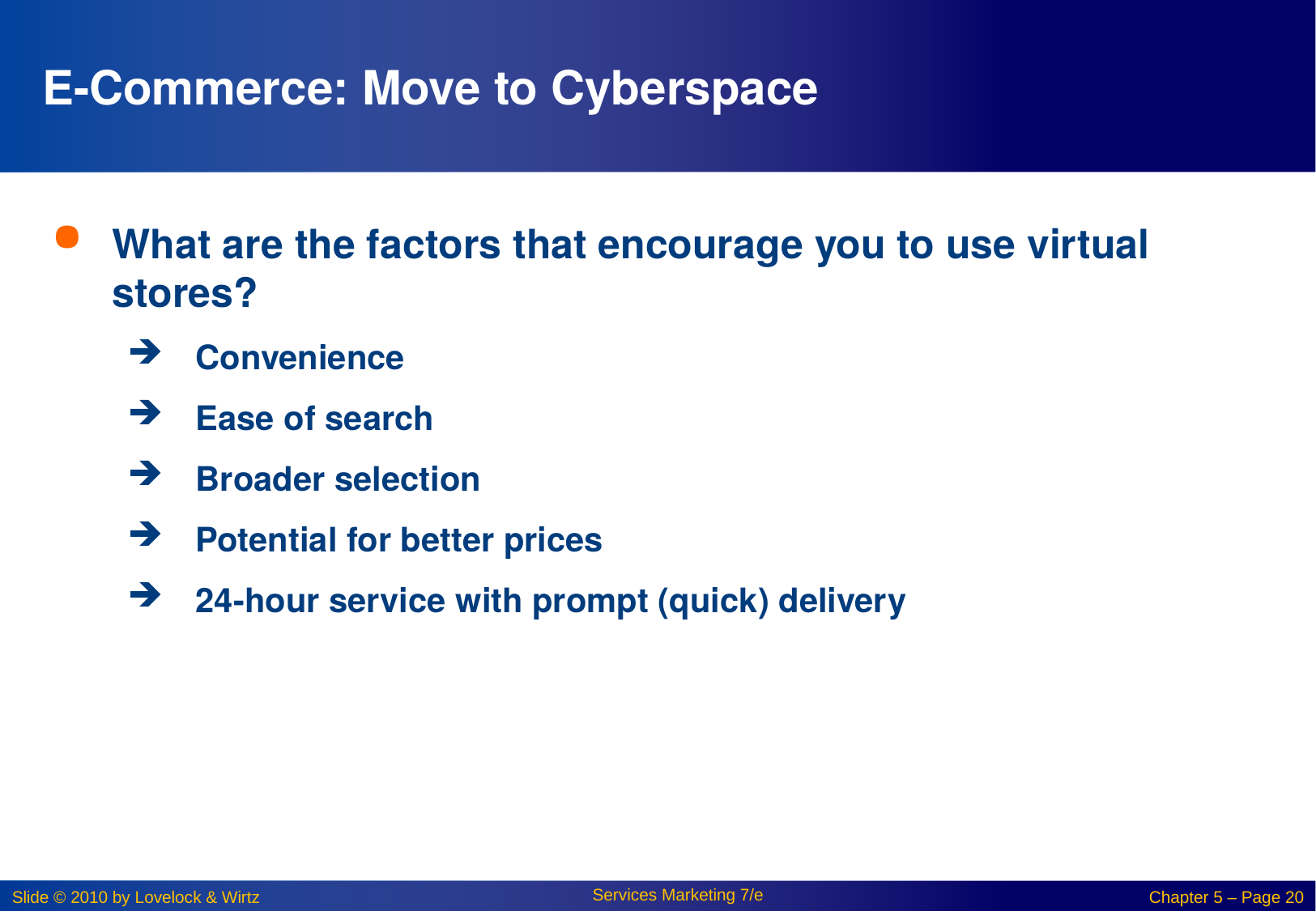

# E-Commerce: Move to Cyberspace
What are the factors that encourage you to use virtual stores?
Convenience
Ease of search
Broader selection
Potential for better prices
24-hour service with prompt (quick) delivery